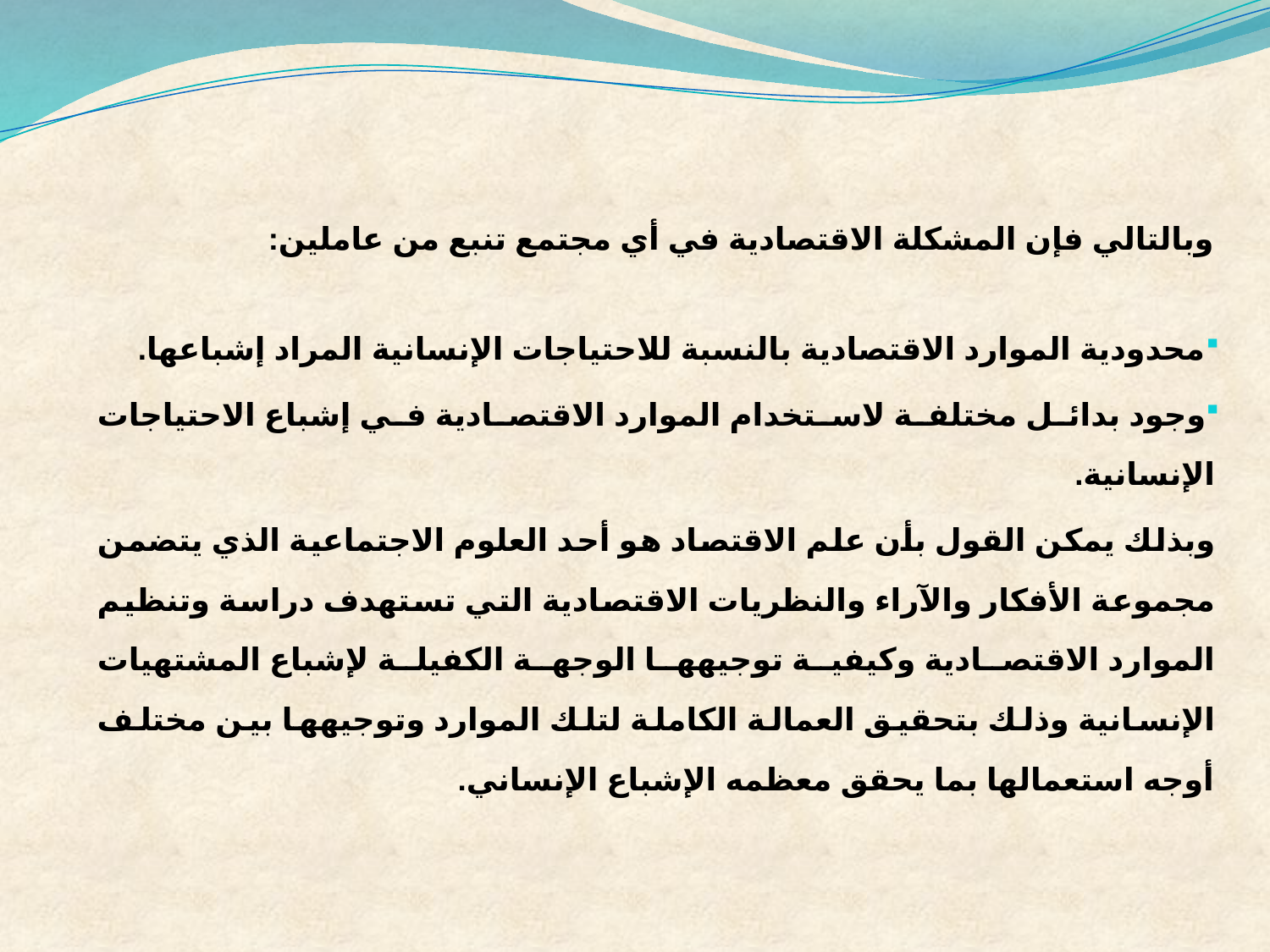

وبالتالي فإن المشكلة الاقتصادية في أي مجتمع تنبع من عاملين:

محدودية الموارد الاقتصادية بالنسبة للاحتياجات الإنسانية المراد إشباعها.
وجود بدائل مختلفة لاستخدام الموارد الاقتصادية في إشباع الاحتياجات الإنسانية.
وبذلك يمكن القول بأن علم الاقتصاد هو أحد العلوم الاجتماعية الذي يتضمن مجموعة الأفكار والآراء والنظريات الاقتصادية التي تستهدف دراسة وتنظيم الموارد الاقتصادية وكيفية توجيهها الوجهة الكفيلة لإشباع المشتهيات الإنسانية وذلك بتحقيق العمالة الكاملة لتلك الموارد وتوجيهها بين مختلف أوجه استعمالها بما يحقق معظمه الإشباع الإنساني.